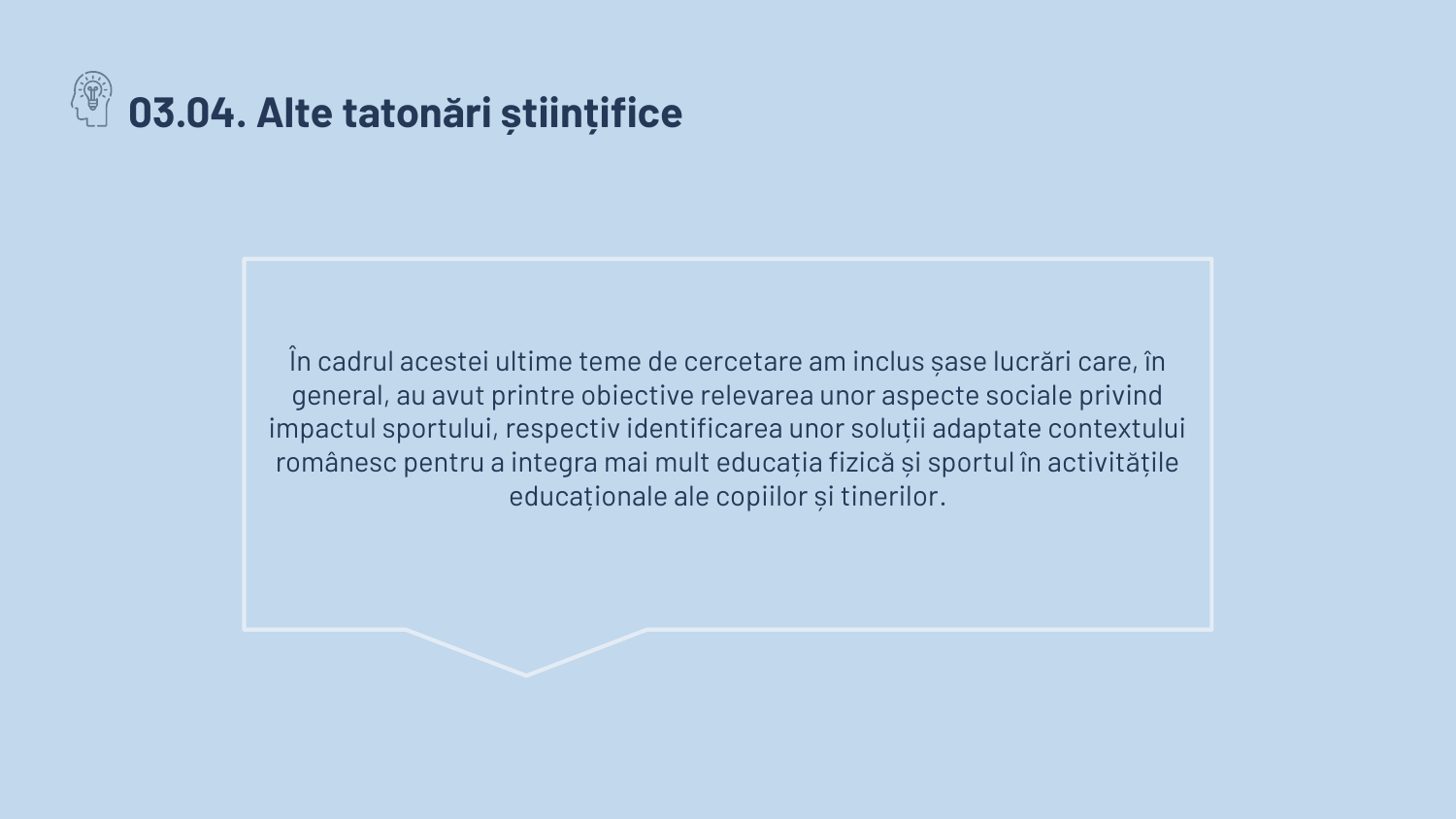

# 03.04. Alte tatonări științifice
În cadrul acestei ultime teme de cercetare am inclus șase lucrări care, în general, au avut printre obiective relevarea unor aspecte sociale privind impactul sportului, respectiv identificarea unor soluții adaptate contextului românesc pentru a integra mai mult educația fizică și sportul în activitățile educaționale ale copiilor și tinerilor.